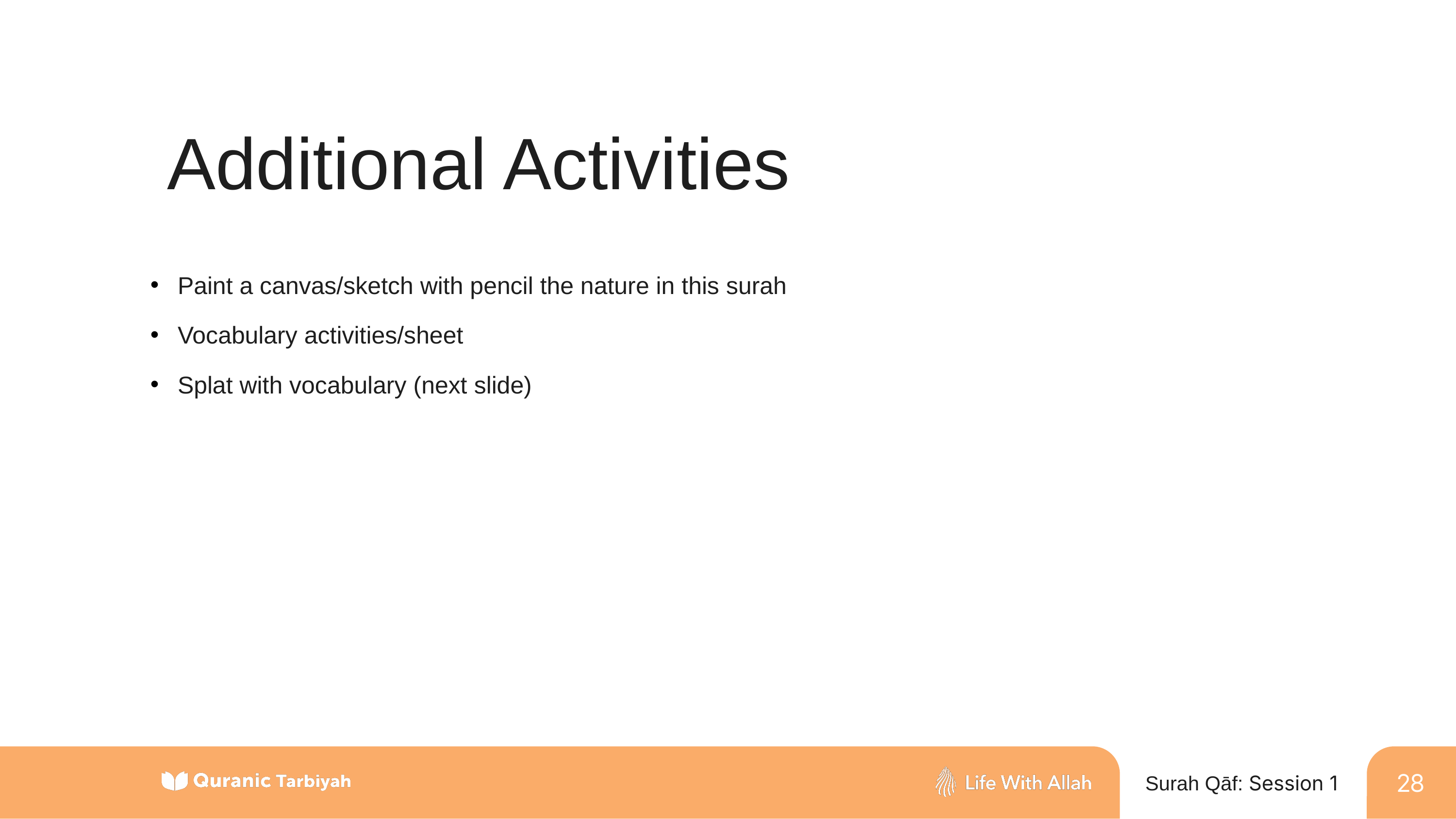

Additional Activities
Paint a canvas/sketch with pencil the nature in this surah
Vocabulary activities/sheet
Splat with vocabulary (next slide)